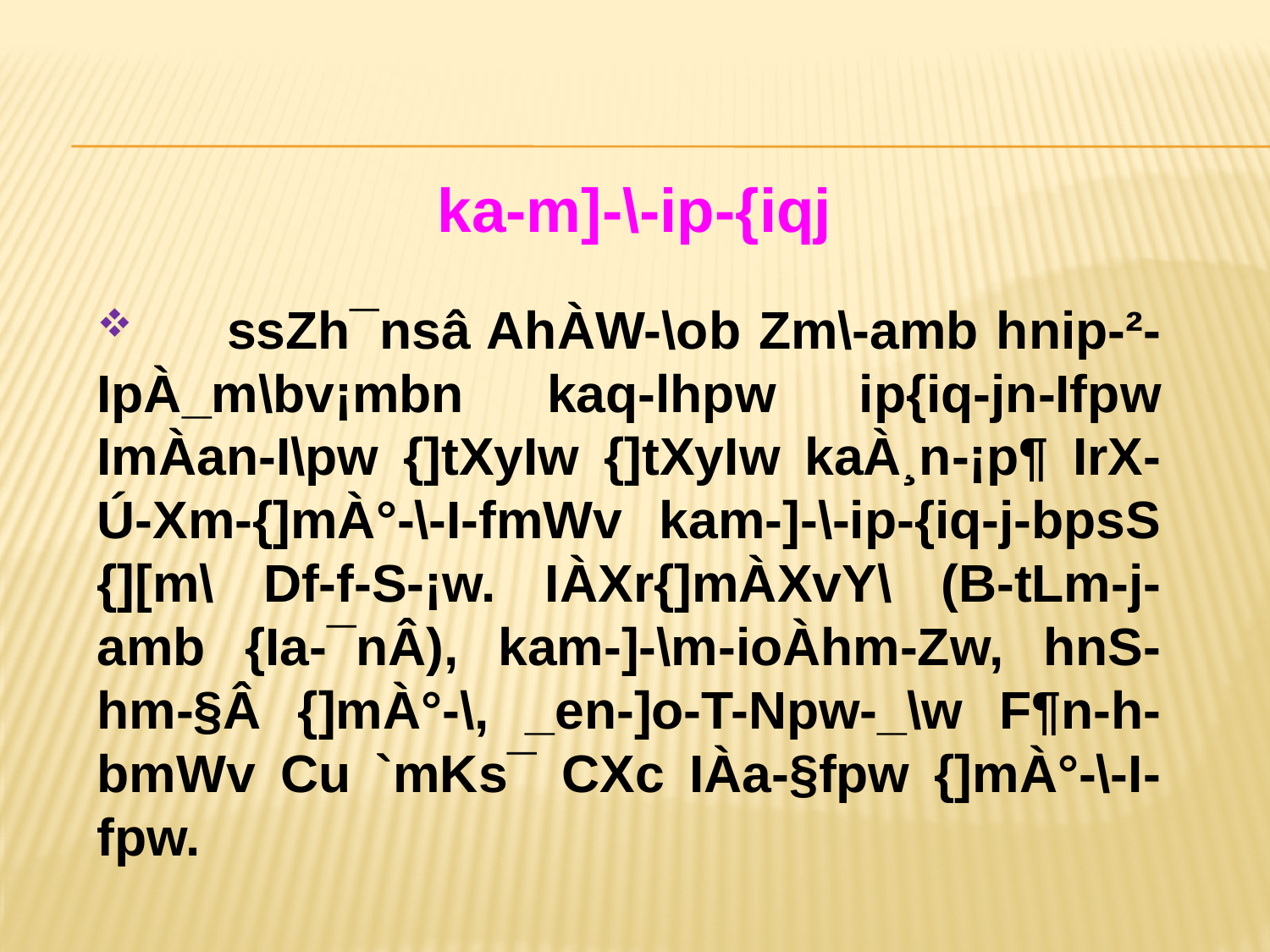

ka-m]-\-ip-{iqj
 	ssZh¯nsâ AhÀW-\ob Zm\-amb hnip-²-IpÀ_m\bv¡mbn kaq-lhpw ip{iq-jn-Ifpw ImÀan-I\pw {]tXyIw {]tXyIw kaÀ¸n-¡p¶ IrX-Ú-Xm-{]mÀ°-\-I-fmWv kam-]-\-ip-{iq-j-bpsS {][m\ Df-f-S-¡w. IÀXr{]mÀXvY\ (B-tLm-j-amb {Ia-¯nÂ), kam-]-\m-ioÀhm-Zw, hnS-hm-§Â {]mÀ°-\, _en-]o-T-Npw-_\w F¶n-h-bmWv Cu `mKs¯ CXc IÀa-§fpw {]mÀ°-\-I-fpw.